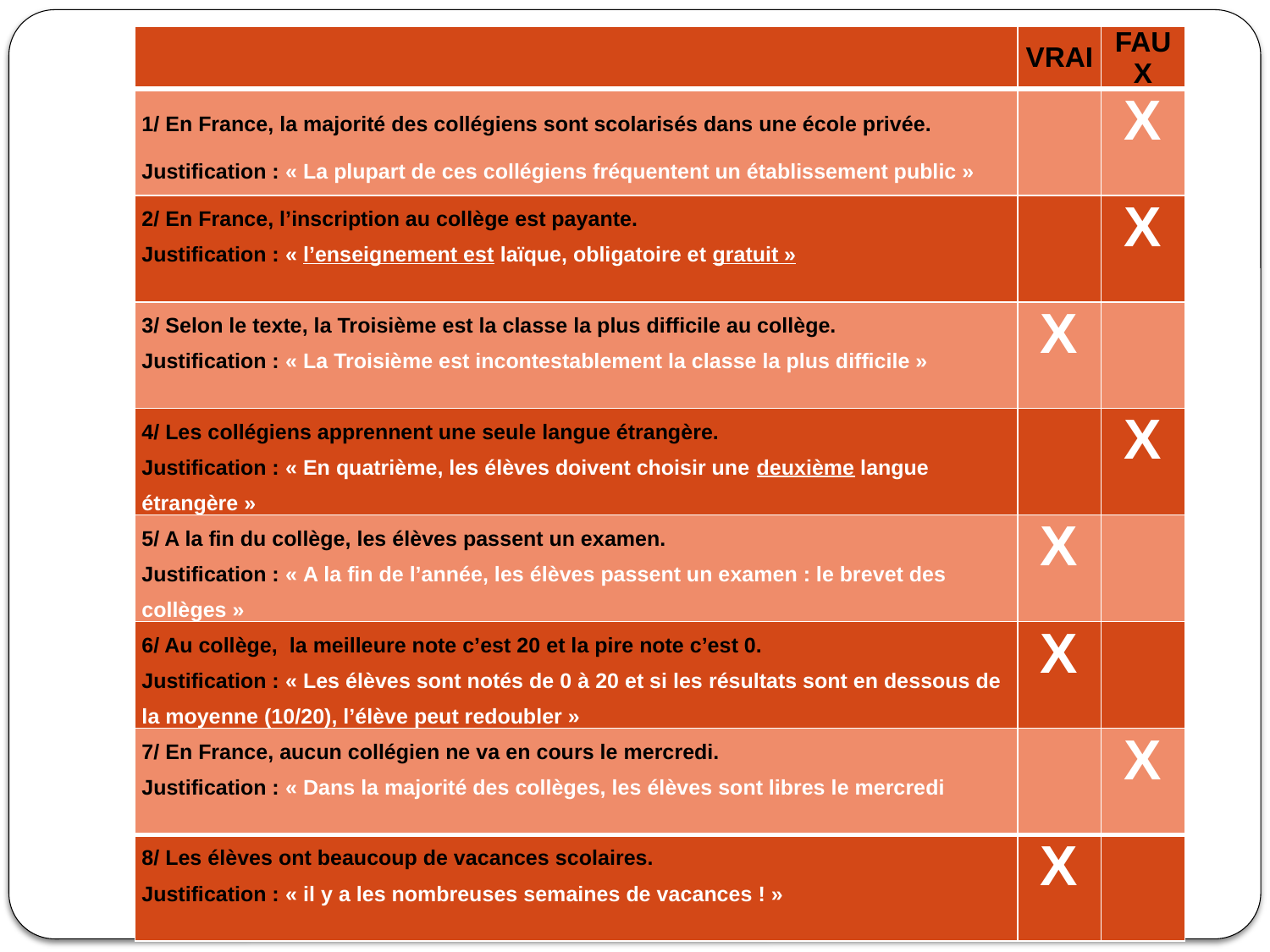

|  | VRAI | FAUX |
| --- | --- | --- |
| 1/ En France, la majorité des collégiens sont scolarisés dans une école privée. Justification : « La plupart de ces collégiens fréquentent un établissement public » |  | X |
| 2/ En France, l’inscription au collège est payante. Justification : « l’enseignement est laïque, obligatoire et gratuit » |  | X |
| 3/ Selon le texte, la Troisième est la classe la plus difficile au collège. Justification : « La Troisième est incontestablement la classe la plus difficile » | X |  |
| 4/ Les collégiens apprennent une seule langue étrangère. Justification : « En quatrième, les élèves doivent choisir une deuxième langue étrangère » |  | X |
| 5/ A la fin du collège, les élèves passent un examen. Justification : « A la fin de l’année, les élèves passent un examen : le brevet des collèges » | X |  |
| 6/ Au collège, la meilleure note c’est 20 et la pire note c’est 0. Justification : « Les élèves sont notés de 0 à 20 et si les résultats sont en dessous de la moyenne (10/20), l’élève peut redoubler » | X |  |
| 7/ En France, aucun collégien ne va en cours le mercredi. Justification : « Dans la majorité des collèges, les élèves sont libres le mercredi |  | X |
| 8/ Les élèves ont beaucoup de vacances scolaires. Justification : « il y a les nombreuses semaines de vacances ! » | X |  |